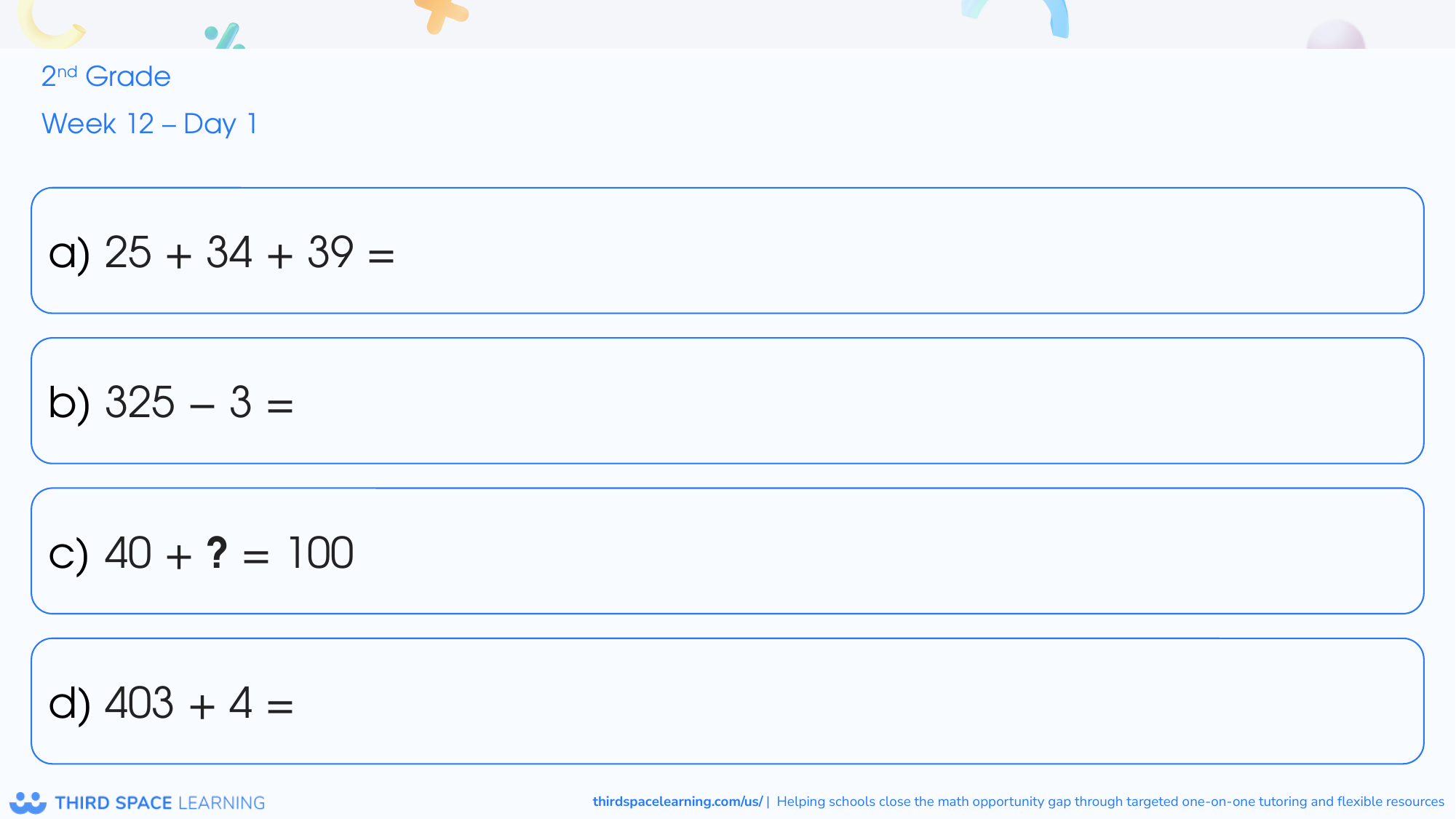

2nd Grade
Week 12 – Day 1
25 + 34 + 39 =
325 − 3 =
40 + ? = 100
403 + 4 =